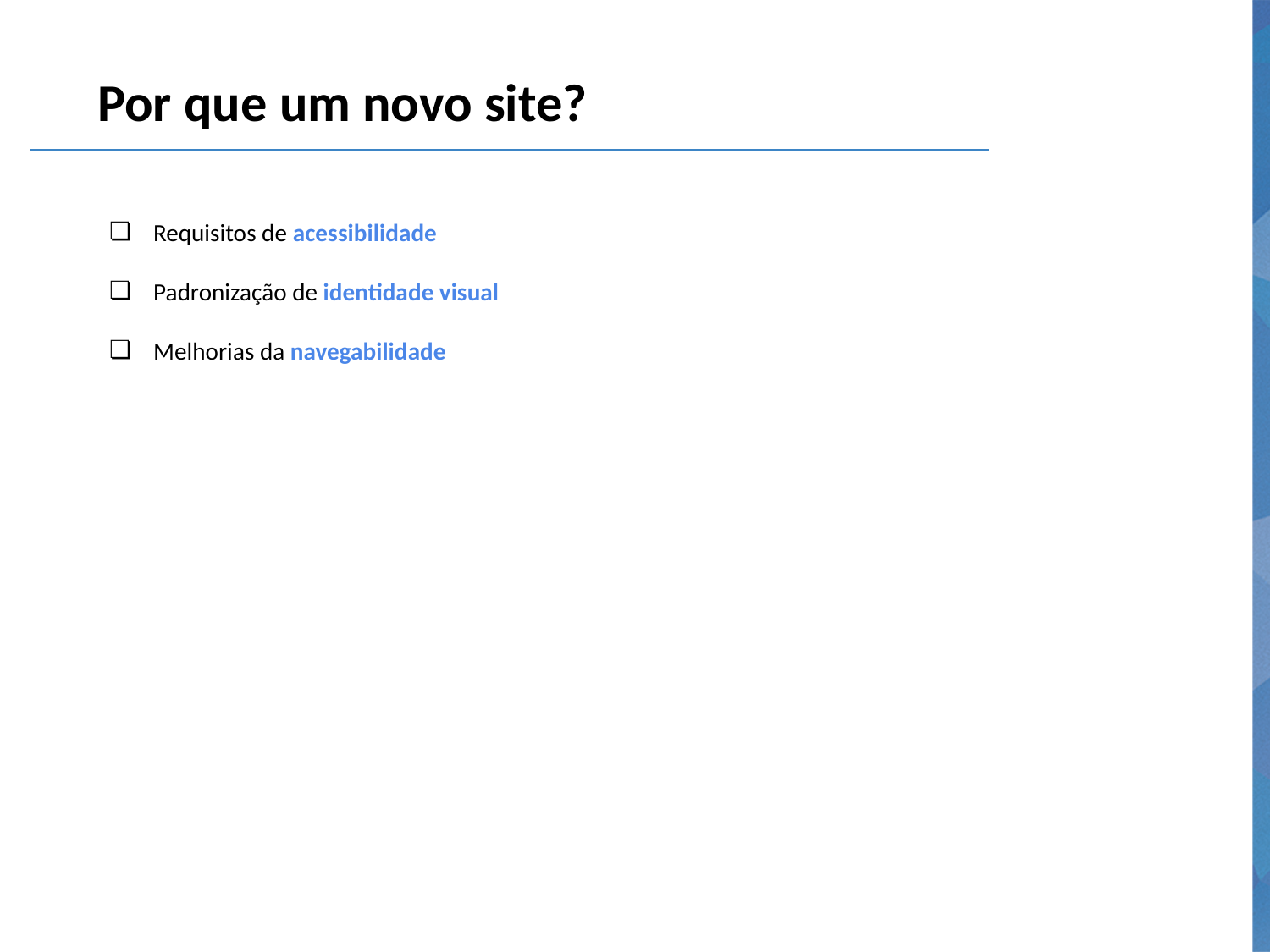

# Por que um novo site?
Requisitos de acessibilidade

Padronização de identidade visual

Melhorias da navegabilidade